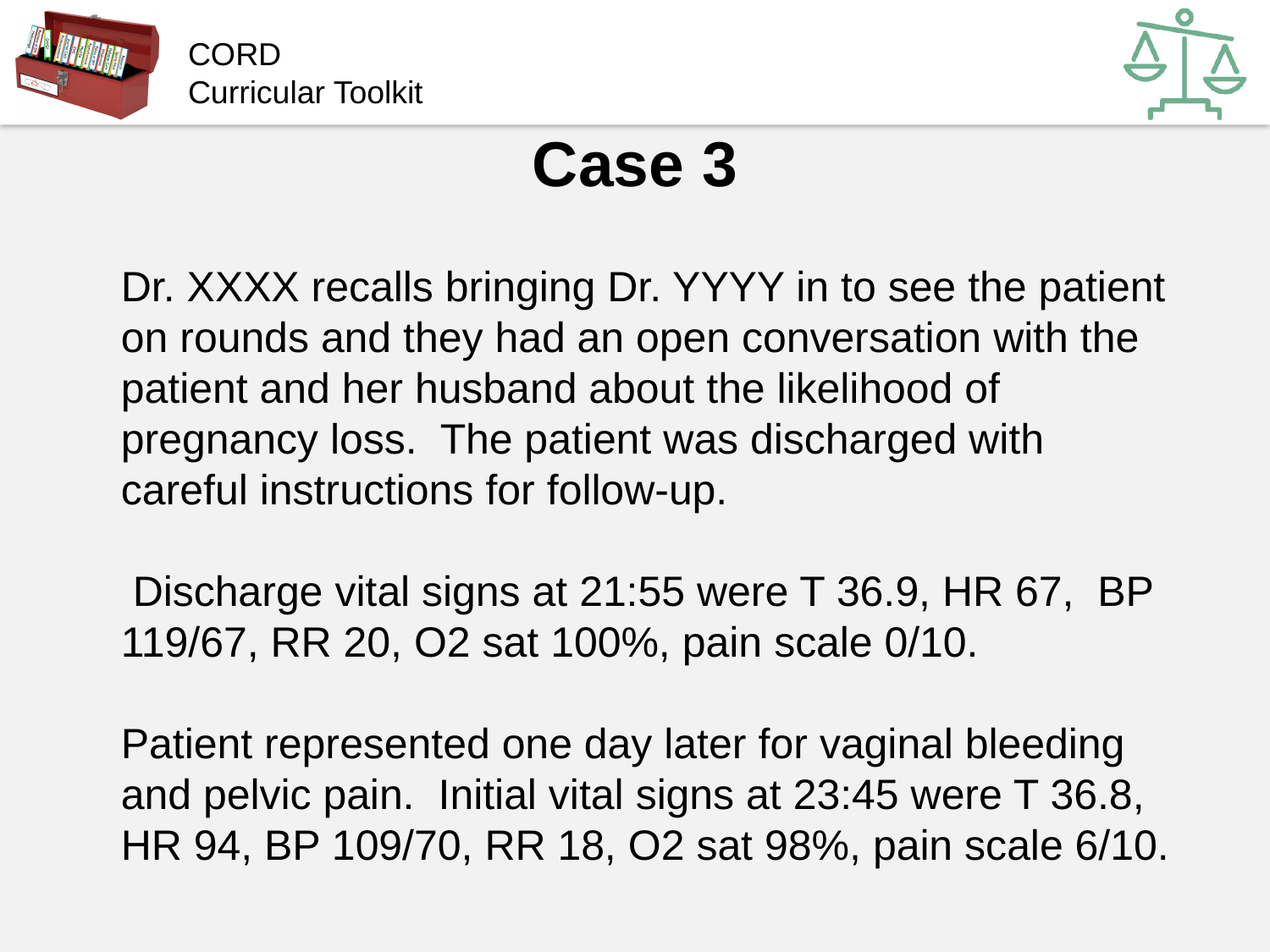

Case 3
Dr. XXXX recalls bringing Dr. YYYY in to see the patient on rounds and they had an open conversation with the patient and her husband about the likelihood of pregnancy loss.  The patient was discharged with careful instructions for follow-up.

 Discharge vital signs at 21:55 were T 36.9, HR 67,  BP 119/67, RR 20, O2 sat 100%, pain scale 0/10.

Patient represented one day later for vaginal bleeding and pelvic pain.  Initial vital signs at 23:45 were T 36.8, HR 94, BP 109/70, RR 18, O2 sat 98%, pain scale 6/10.